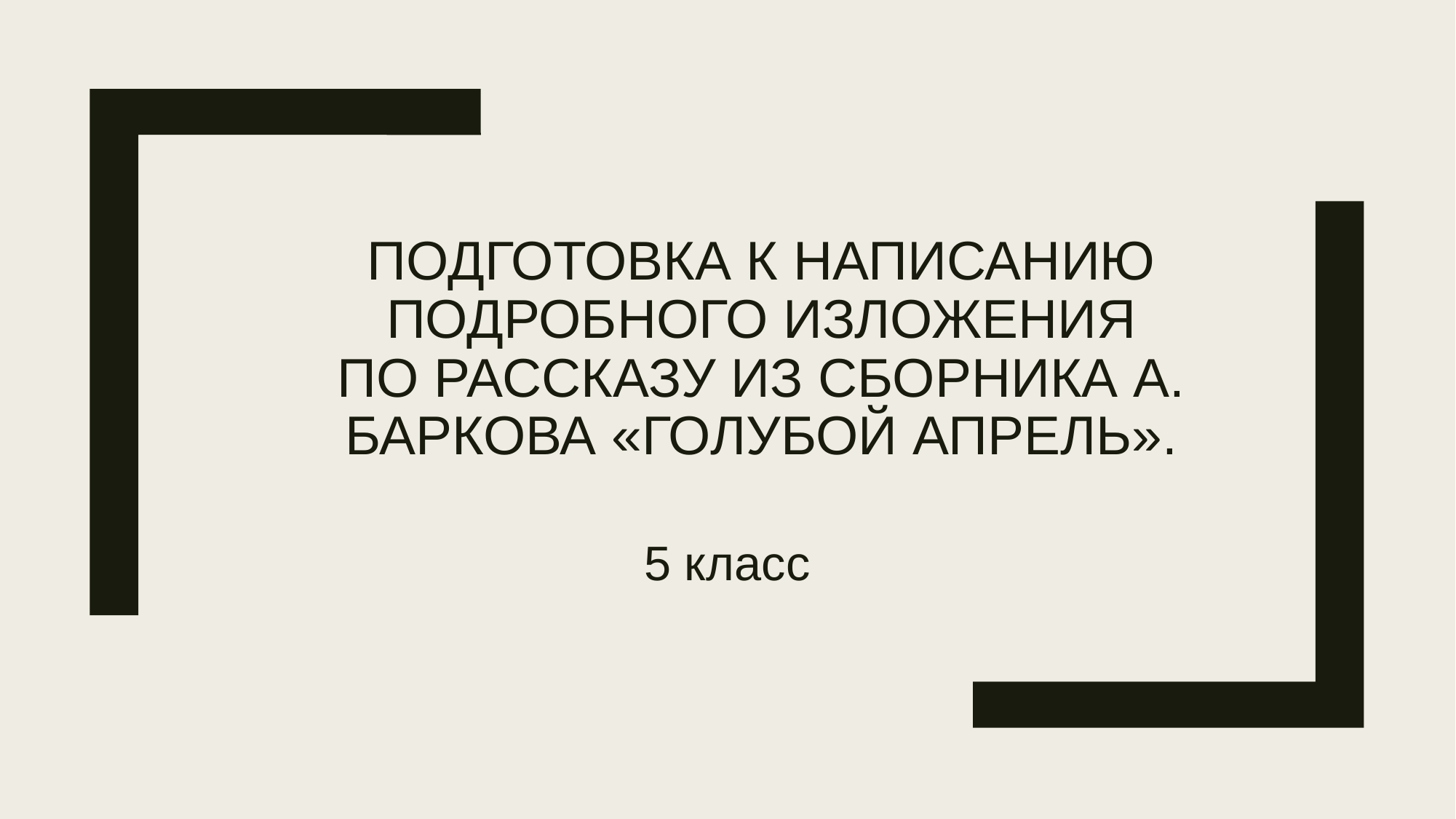

# Подготовка к написанию подробного изложения по рассказу из сборника А. Баркова «Голубой апрель».
5 класс